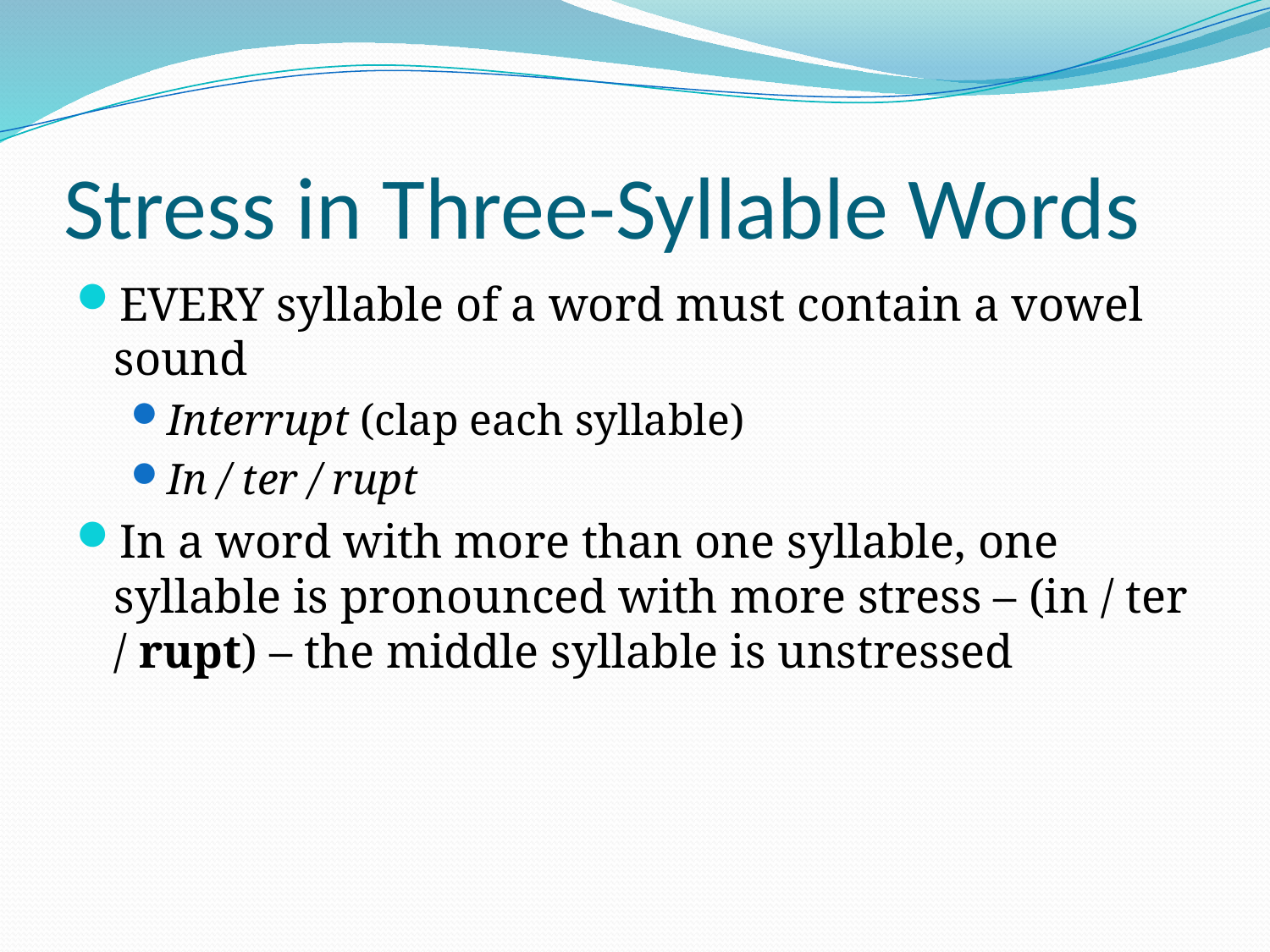

# Stress in Three-Syllable Words
EVERY syllable of a word must contain a vowel sound
Interrupt (clap each syllable)
In / ter / rupt
In a word with more than one syllable, one syllable is pronounced with more stress – (in / ter / rupt) – the middle syllable is unstressed